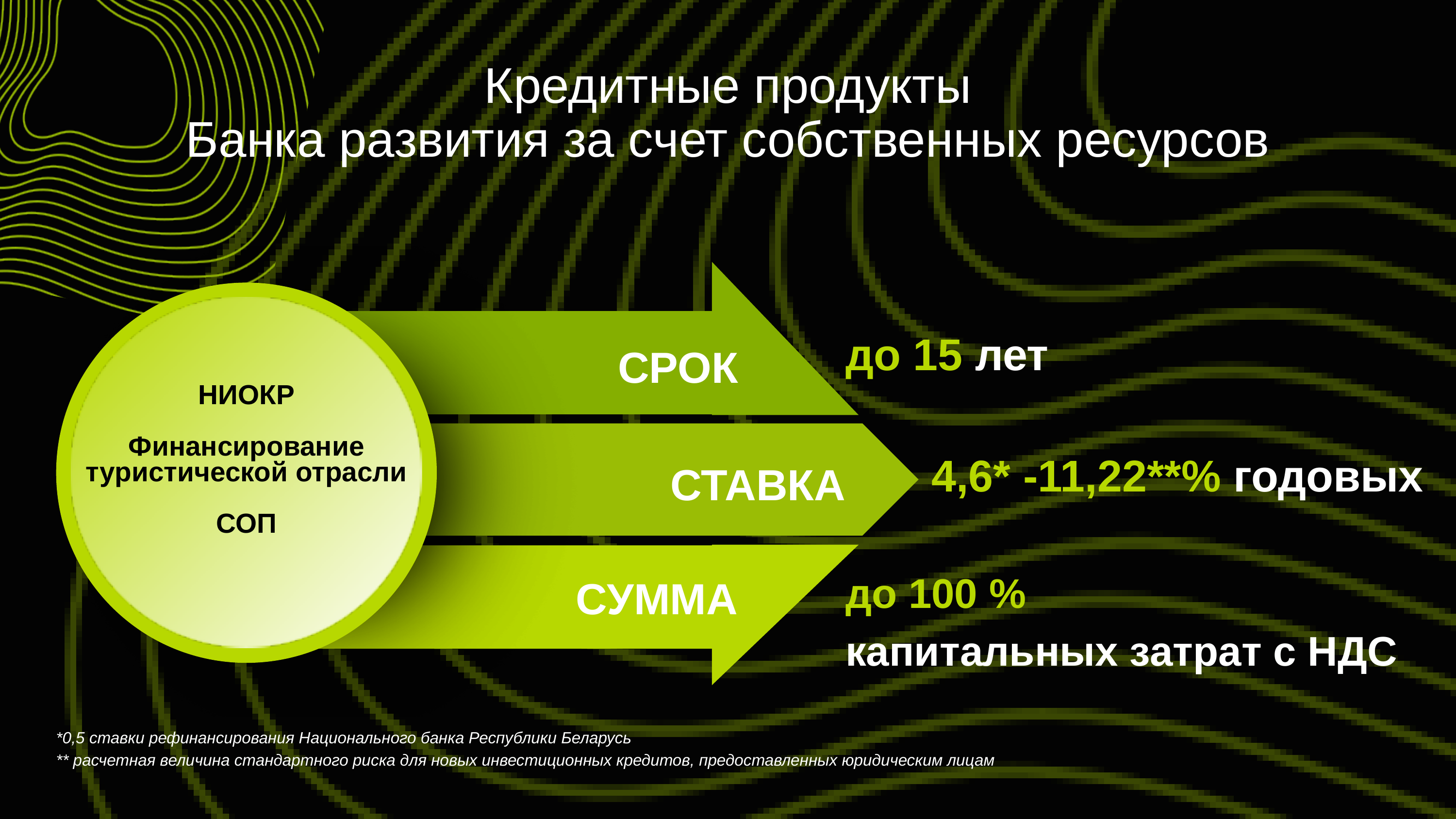

Кредитные продукты
Банка развития за счет собственных ресурсов

до 15 лет
СРОК
НИОКР

Финансирование туристической отрасли

СОП

4,6* -11,22**% годовых
СТАВКА

до 100 %
капитальных затрат с НДС
СУММА
*0,5 ставки рефинансирования Национального банка Республики Беларусь
** расчетная величина стандартного риска для новых инвестиционных кредитов, предоставленных юридическим лицам